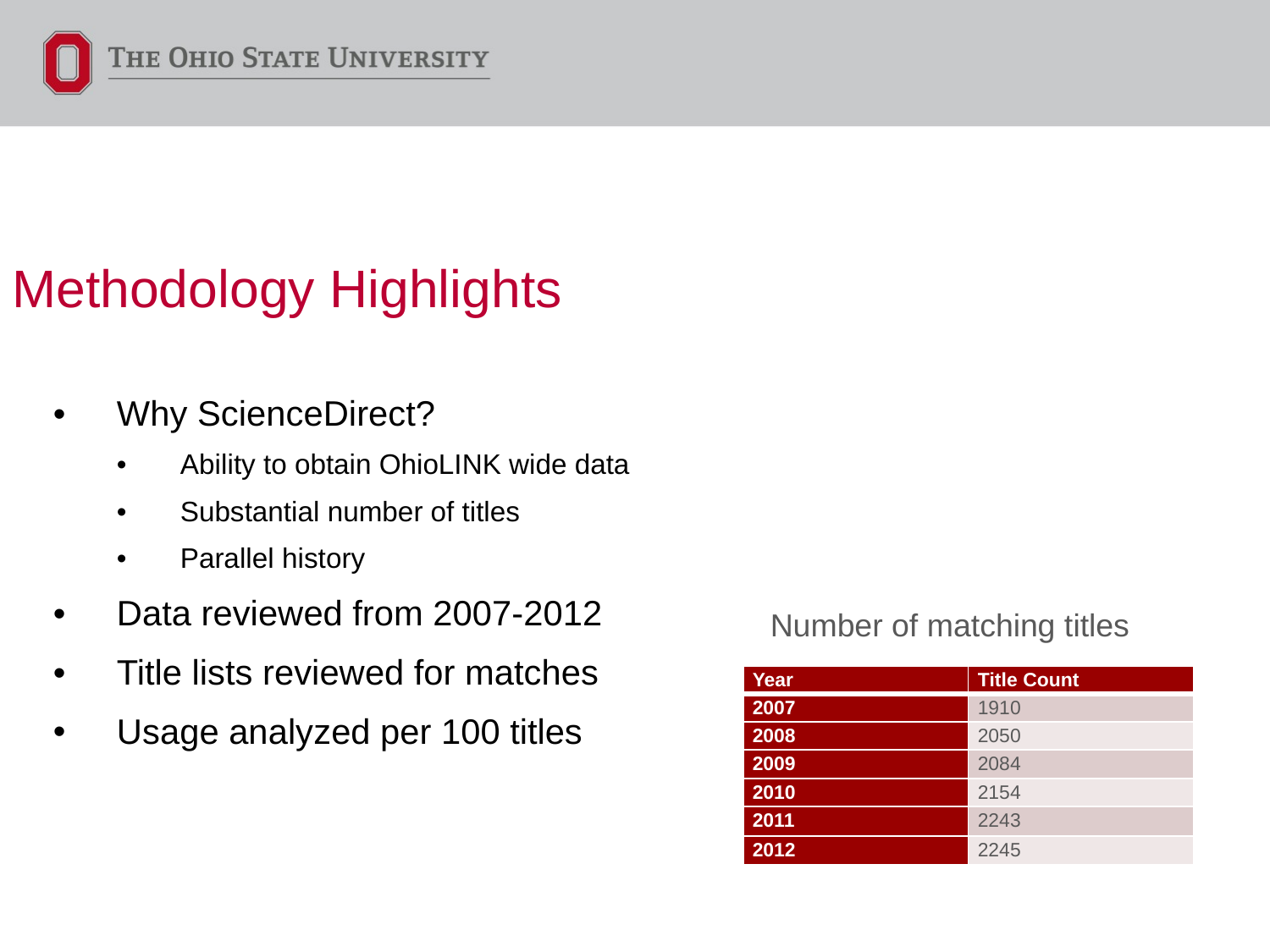

Methodology Highlights
Why ScienceDirect?
Ability to obtain OhioLINK wide data
Substantial number of titles
Parallel history
Data reviewed from 2007-2012
Title lists reviewed for matches
Usage analyzed per 100 titles

Number of matching titles
| Year | Title Count |
| --- | --- |
| 2007 | 1910 |
| 2008 | 2050 |
| 2009 | 2084 |
| 2010 | 2154 |
| 2011 | 2243 |
| 2012 | 2245 |